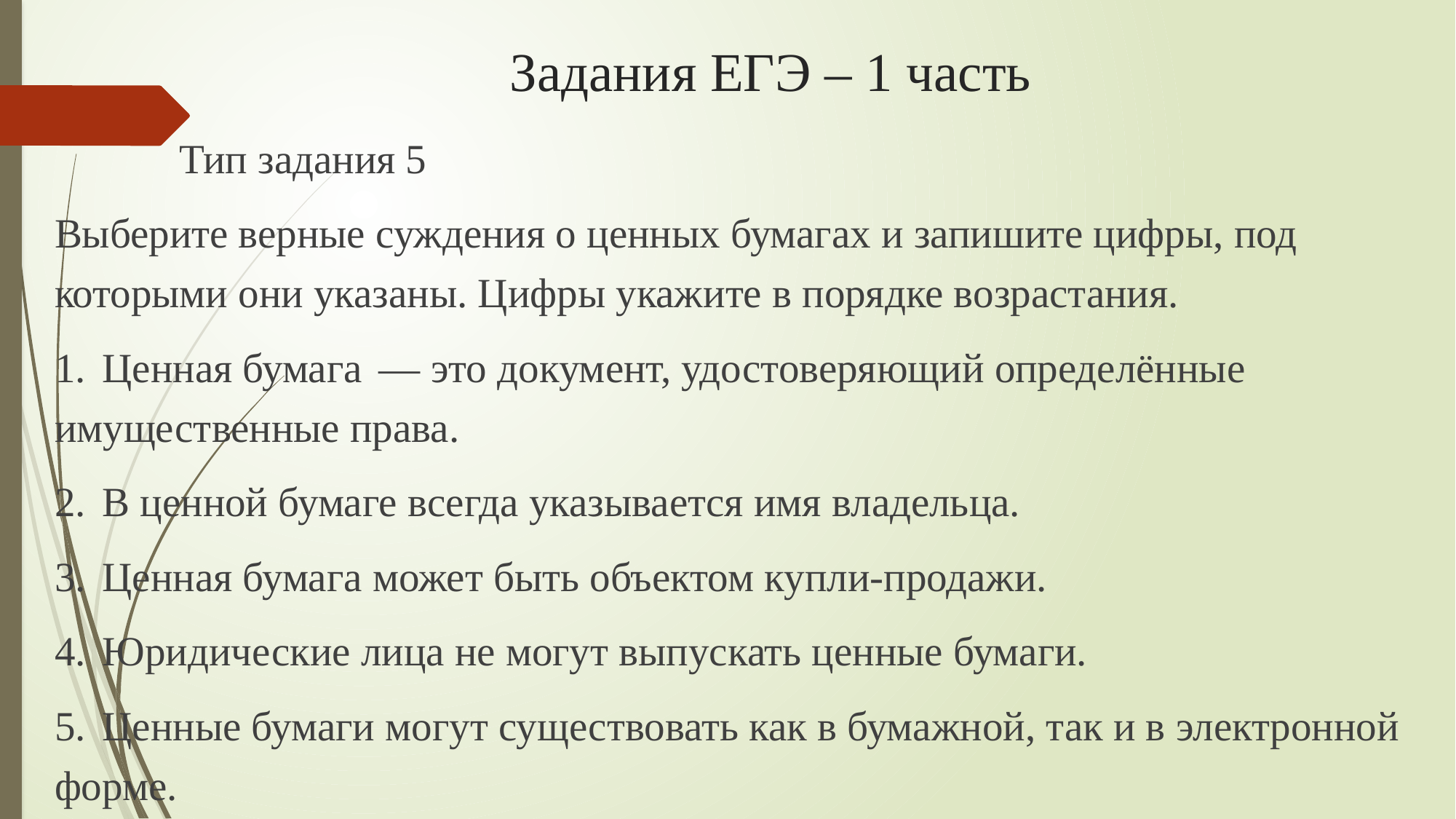

# Задания ЕГЭ – 1 часть
            Тип задания 5
Выберите верные суждения о ценных бумагах и запишите цифры, под которыми они указаны. Цифры укажите в порядке возрастания.
1.  Ценная бумага  — это документ, удостоверяющий определённые имущественные права.
2.  В ценной бумаге всегда указывается имя владельца.
3.  Ценная бумага может быть объектом купли-продажи.
4.  Юридические лица не могут выпускать ценные бумаги.
5.  Ценные бумаги могут существовать как в бумажной, так и в электронной форме.